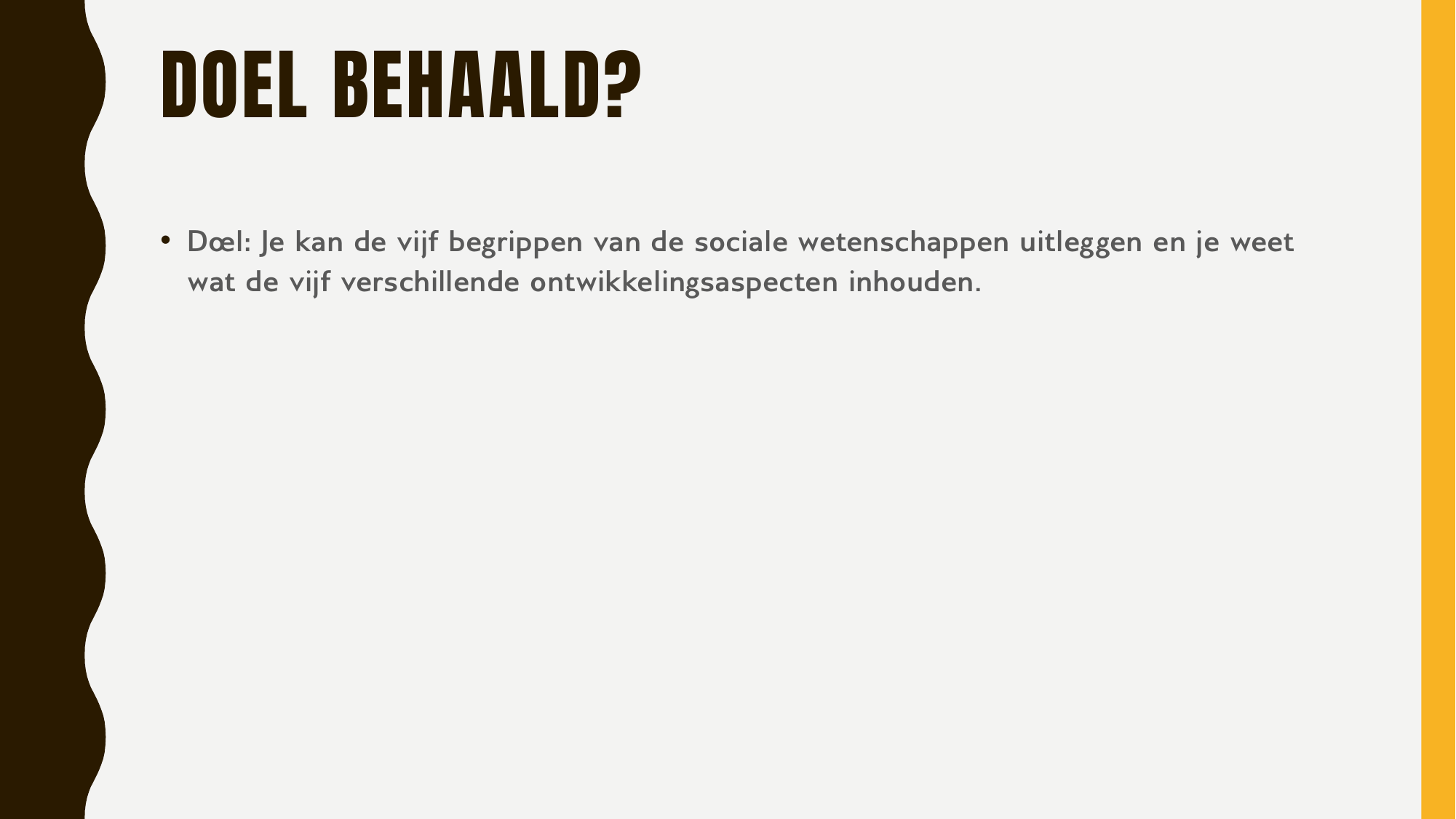

# Doel behaald?
Doel: Je kan de vijf begrippen van de sociale wetenschappen uitleggen en je weet wat de vijf verschillende ontwikkelingsaspecten inhouden.